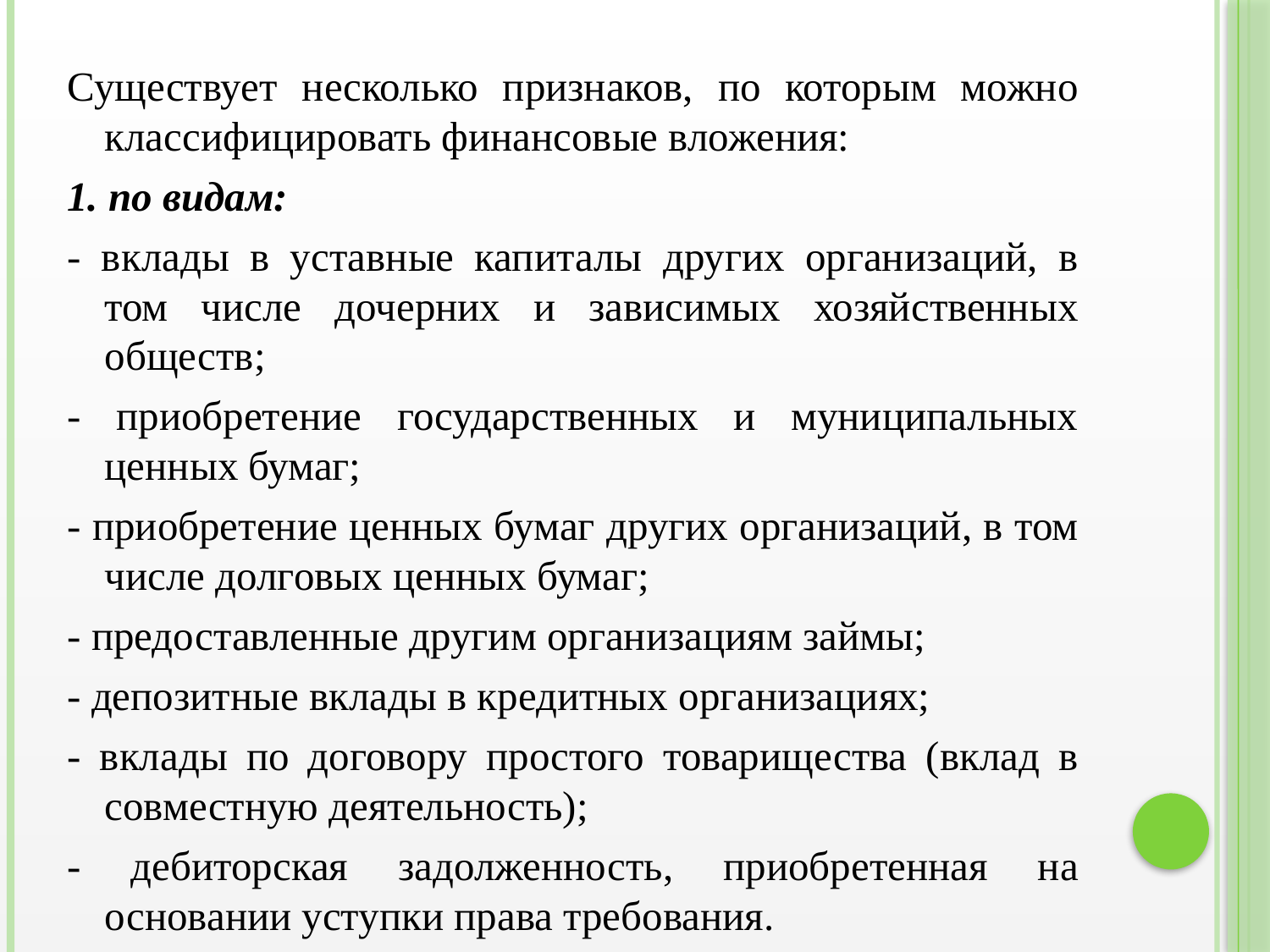

Существует несколько признаков, по которым можно классифицировать финансовые вложения:
1. по видам:
- вклады в уставные капиталы других организаций, в том числе дочерних и зависимых хозяйственных обществ;
- приобретение государственных и муниципальных ценных бумаг;
- приобретение ценных бумаг других организаций, в том числе долговых ценных бумаг;
- предоставленные другим организациям займы;
- депозитные вклады в кредитных организациях;
- вклады по договору простого товарищества (вклад в совместную деятельность);
- дебиторская задолженность, приобретенная на основании уступки права требования.